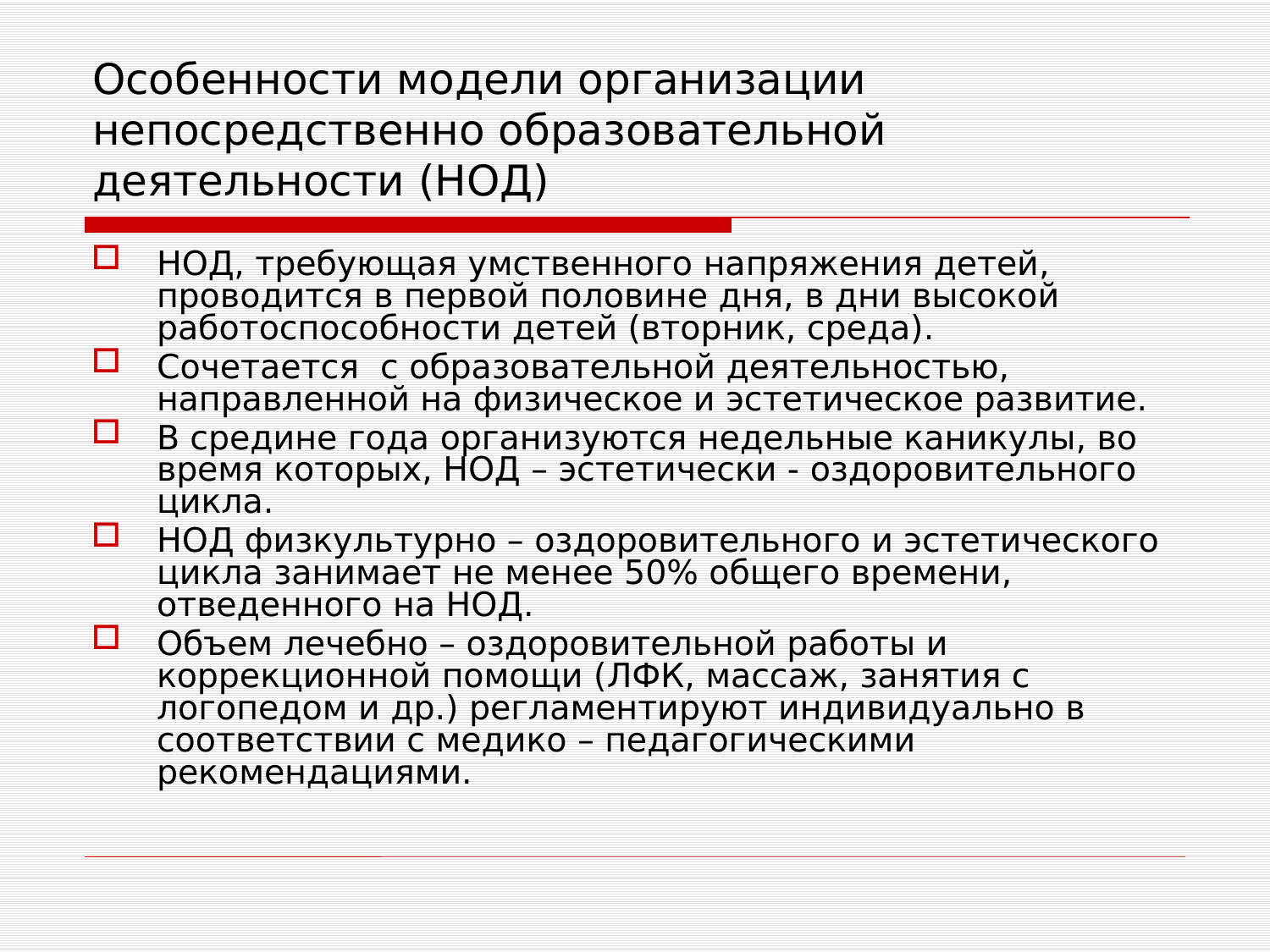

# Особенности модели организации непосредственно образовательной деятельности (НОД)
НОД, требующая умственного напряжения детей, проводится в первой половине дня, в дни высокой работоспособности детей (вторник, среда).
Сочетается  с образовательной деятельностью, направленной на физическое и эстетическое развитие.
В средине года организуются недельные каникулы, во время которых, НОД – эстетически - оздоровительного цикла.
НОД физкультурно – оздоровительного и эстетического цикла занимает не менее 50% общего времени, отведенного на НОД.
Объем лечебно – оздоровительной работы и коррекционной помощи (ЛФК, массаж, занятия с логопедом и др.) регламентируют индивидуально в соответствии с медико – педагогическими рекомендациями.